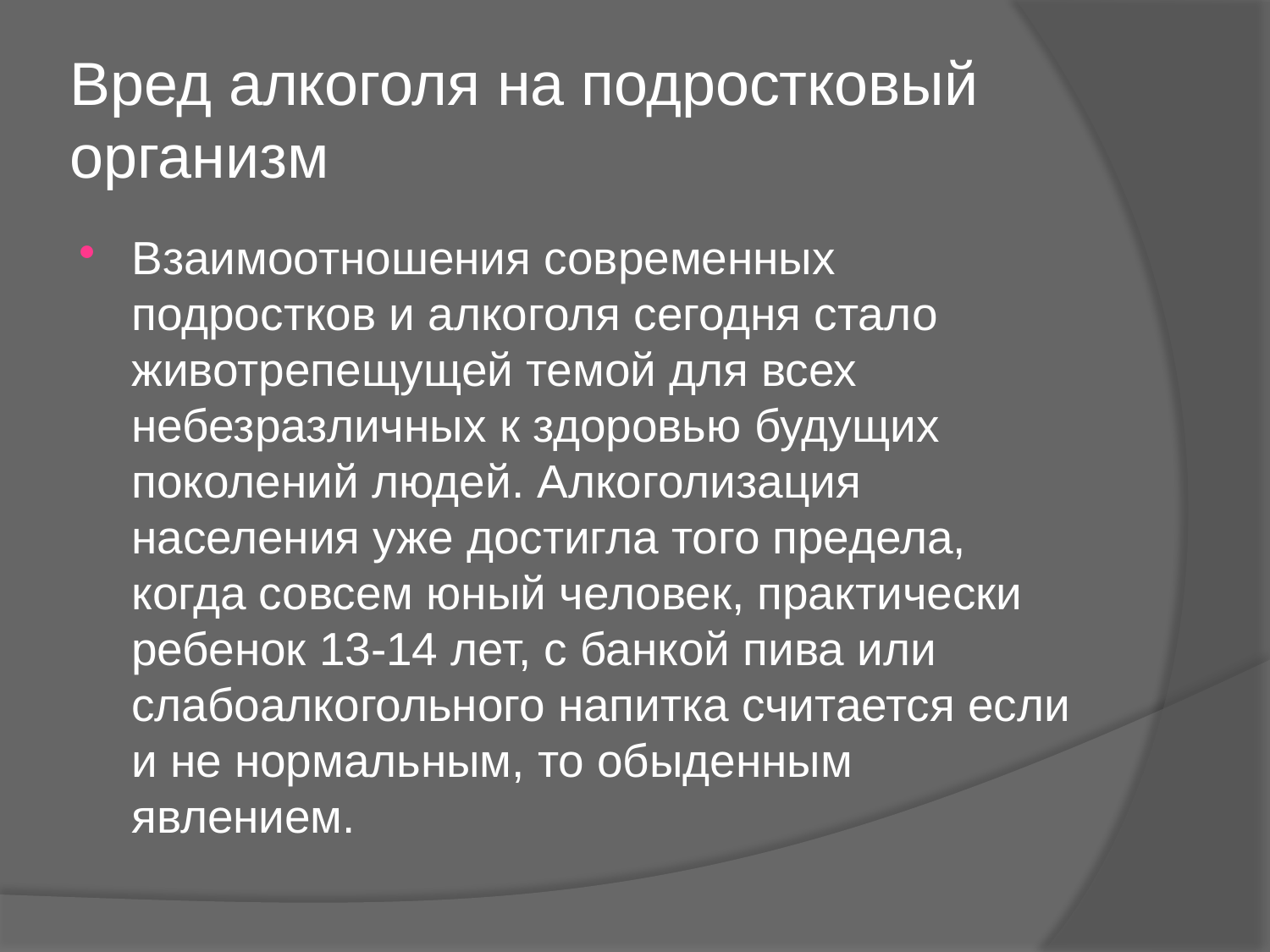

# Вред алкоголя на подростковый организм
Взаимоотношения современных подростков и алкоголя сегодня стало животрепещущей темой для всех небезразличных к здоровью будущих поколений людей. Алкоголизация населения уже достигла того предела, когда совсем юный человек, практически ребенок 13-14 лет, с банкой пива или слабоалкогольного напитка считается если и не нормальным, то обыденным явлением.